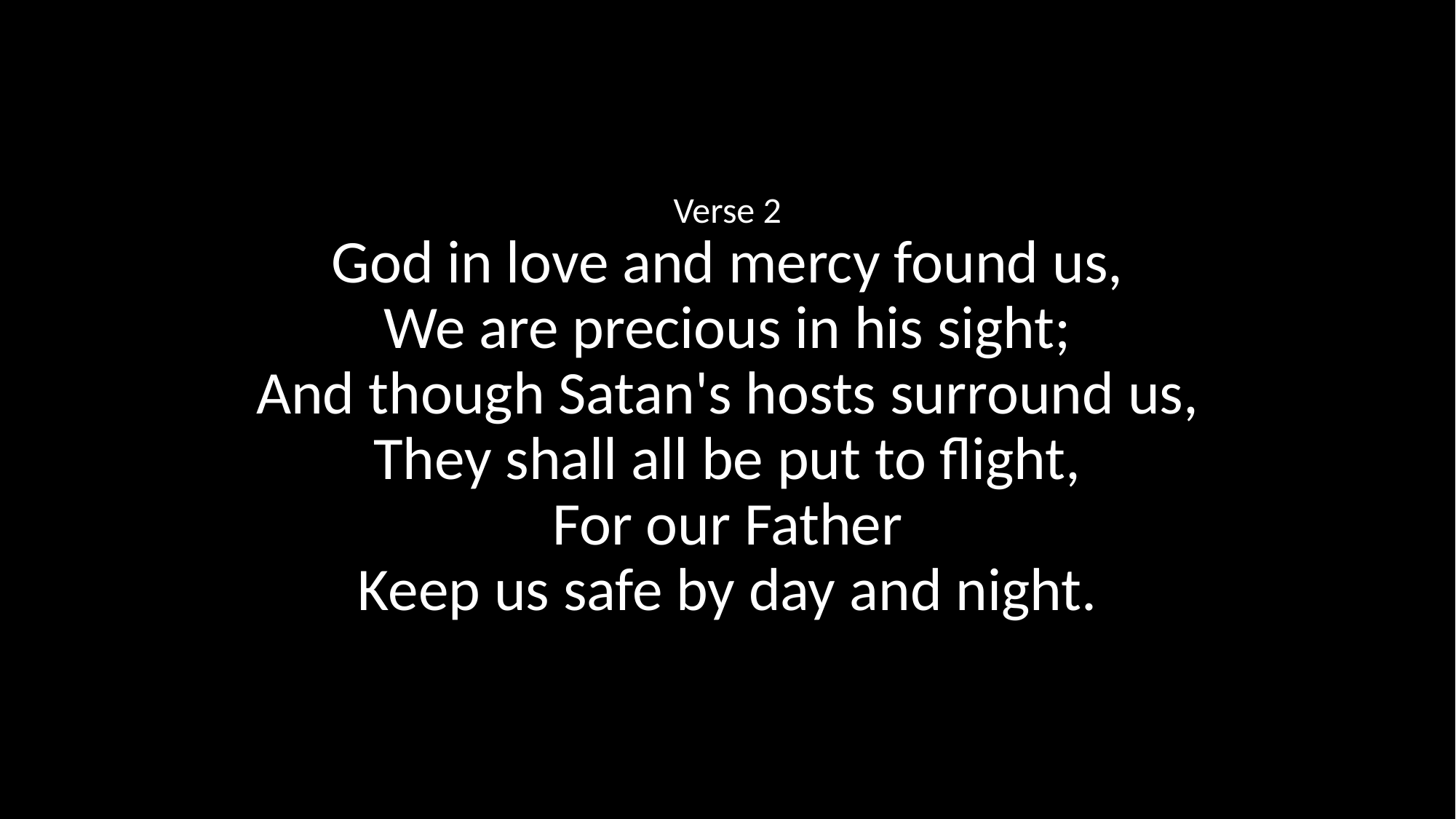

Verse 2
God in love and mercy found us,
We are precious in his sight;
And though Satan's hosts surround us,
They shall all be put to flight,
For our Father
Keep us safe by day and night.